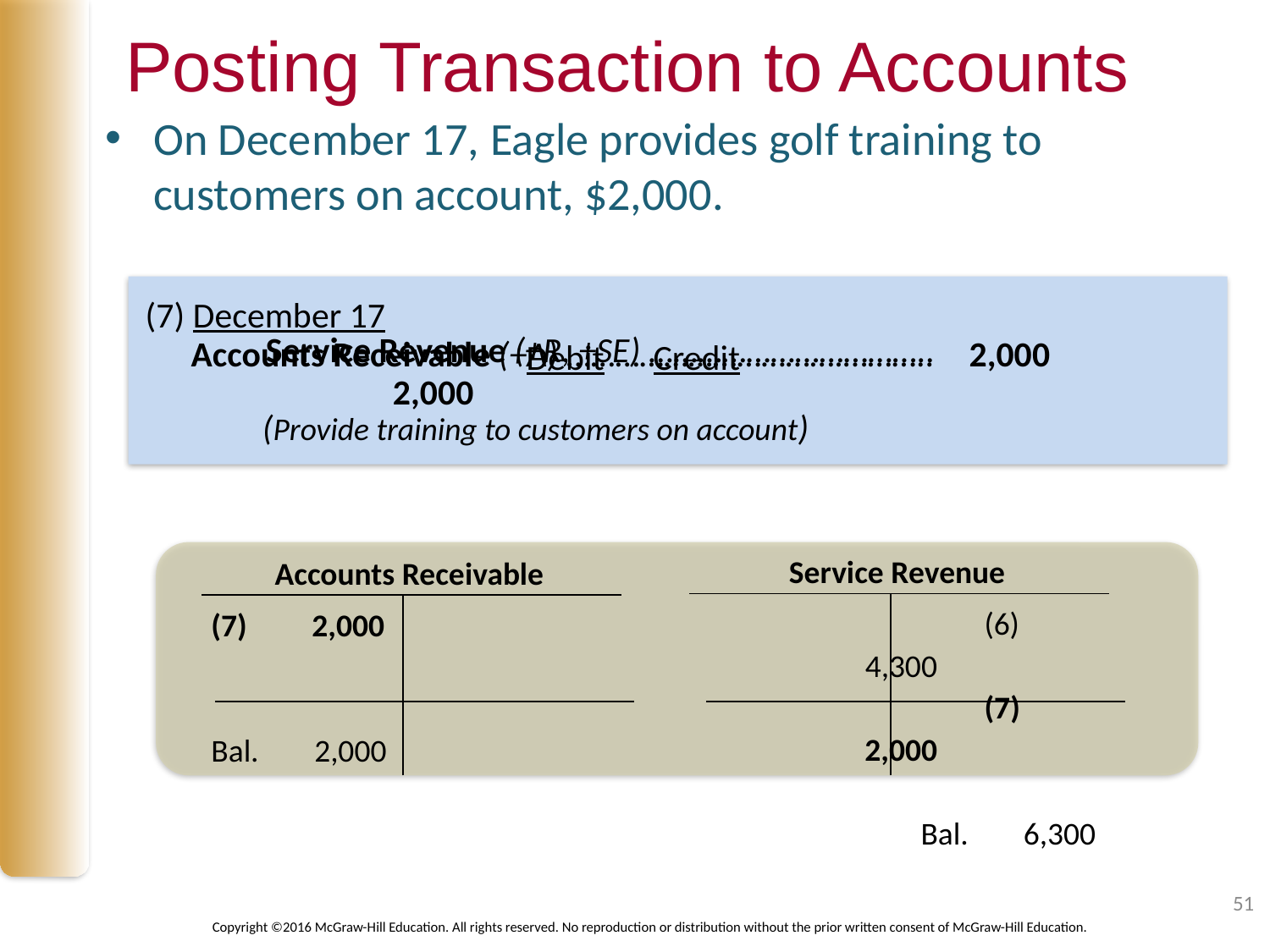

# Posting Transaction to Accounts
On December 17, Eagle provides golf training to customers on account, $2,000.

(7) December 17										Debit	Credit
Accounts Receivable (+A) …………………………….………..	  2,000
Service Revenue (+R, +SE) ……………………………..			2,000
(Provide training to customers on account)

Service Revenue
		(6)	4,300
		(7) 	2,000

		Bal. 	6,300
Accounts Receivable
(7)         2,000

Bal. 	2,000
51
Copyright ©2016 McGraw-Hill Education. All rights reserved. No reproduction or distribution without the prior written consent of McGraw-Hill Education.